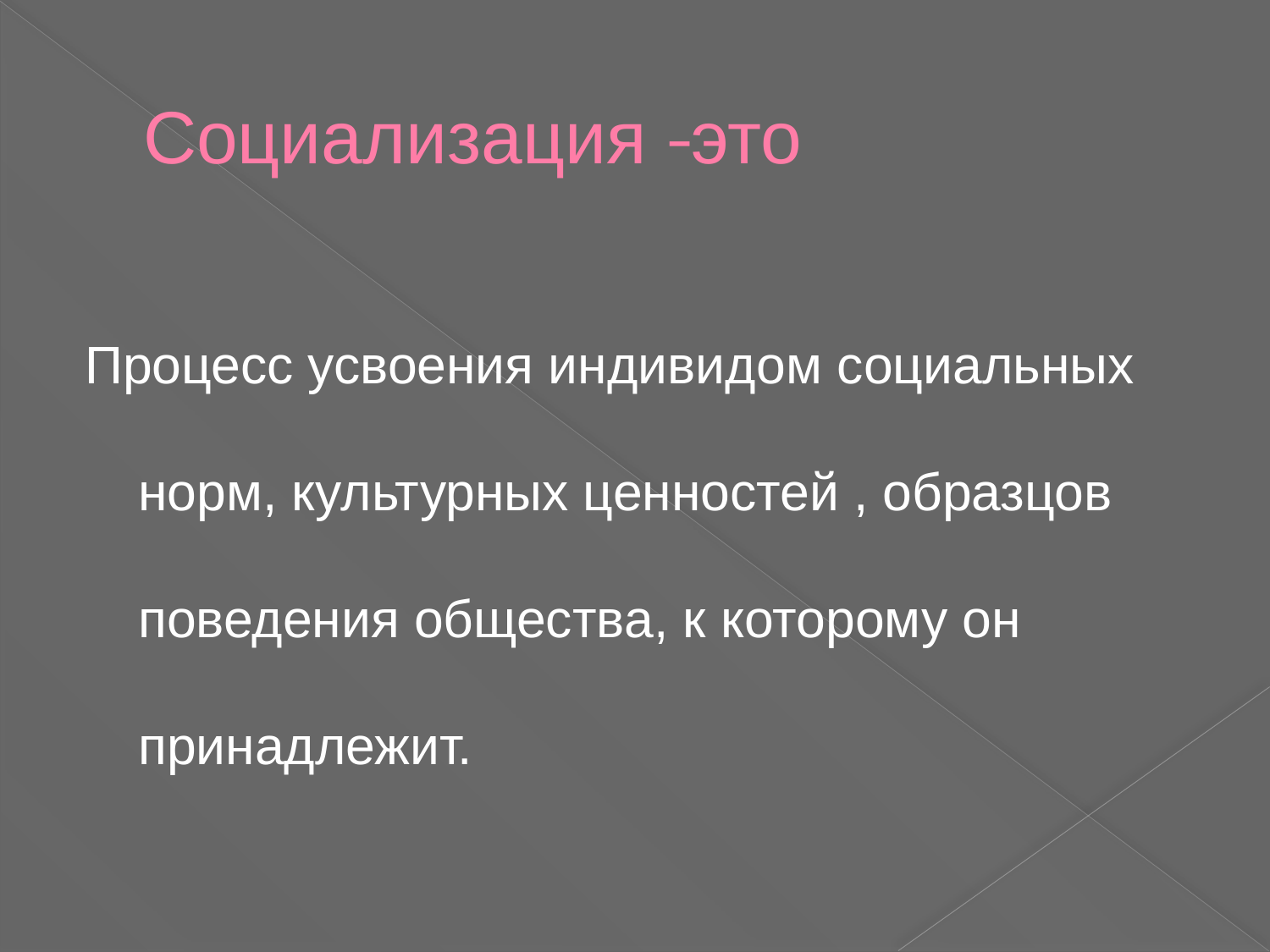

# Социализация -это
Процесс усвоения индивидом социальных норм, культурных ценностей , образцов поведения общества, к которому он принадлежит.